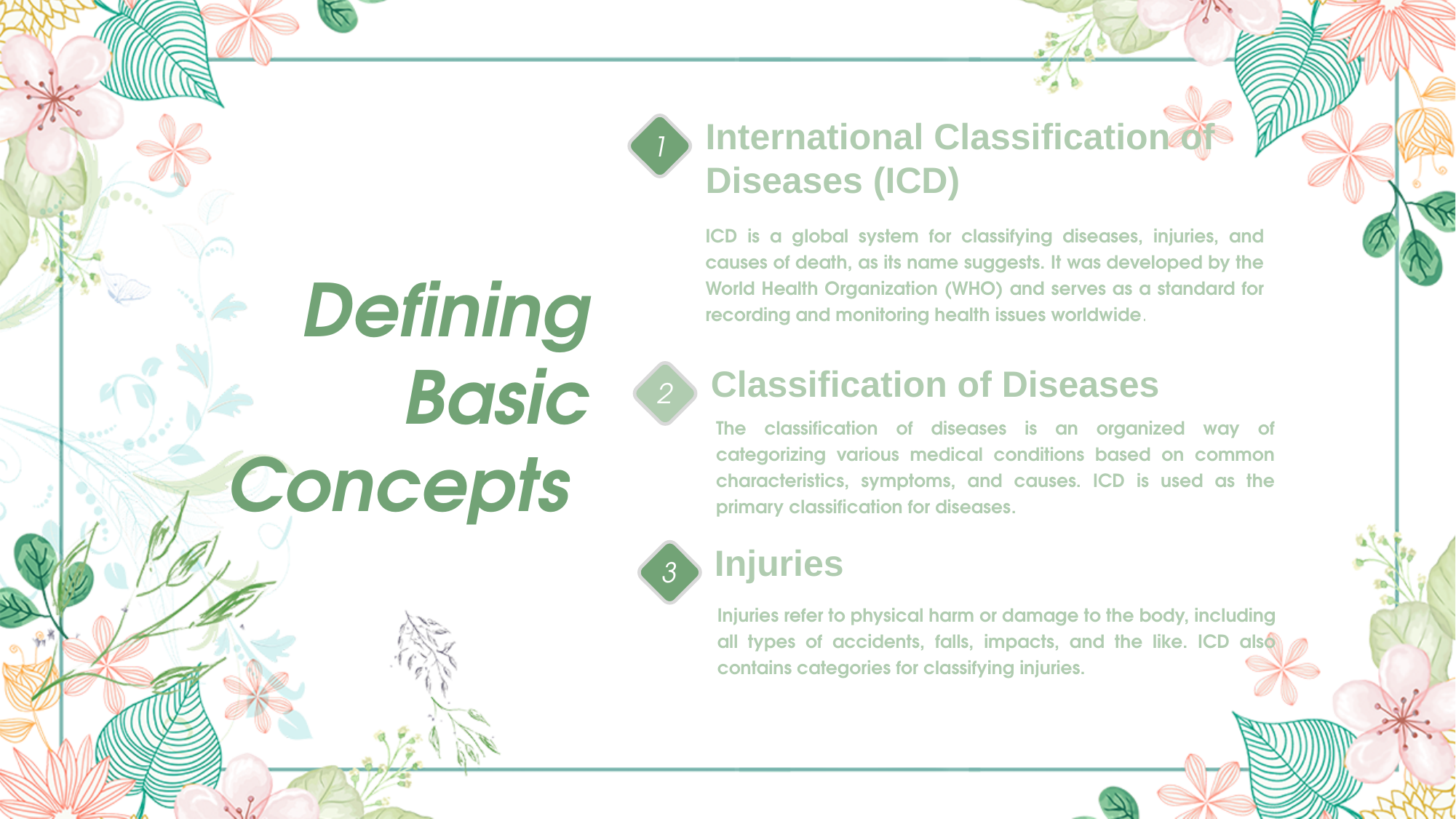

International Classification of Diseases (ICD)
ICD is a global system for classifying diseases, injuries, and causes of death, as its name suggests. It was developed by the World Health Organization (WHO) and serves as a standard for recording and monitoring health issues worldwide.

1
Defining Basic Concepts
Classification of Diseases
The classification of diseases is an organized way of categorizing various medical conditions based on common characteristics, symptoms, and causes. ICD is used as the primary classification for diseases.

2
Injuries
Injuries refer to physical harm or damage to the body, including all types of accidents, falls, impacts, and the like. ICD also contains categories for classifying injuries.

3